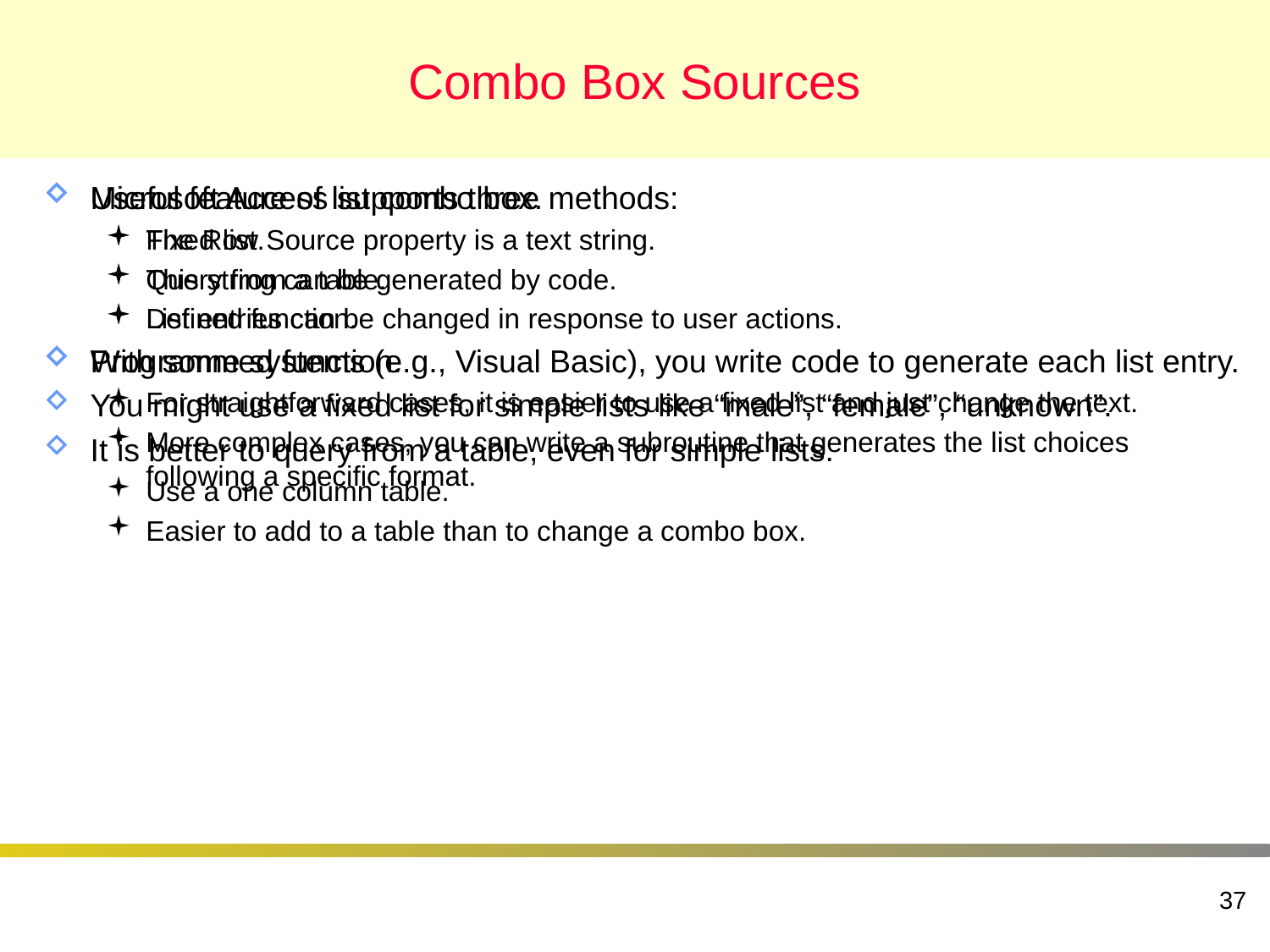

# Combo Box Sources
Microsoft Access supports three methods:
Fixed list.
Query from a table.
Defined function.
With some systems (e.g., Visual Basic), you write code to generate each list entry.
You might use a fixed list for simple lists like “male”, “female”, “unknown”.
It is better to query from a table, even for simple lists.
Use a one column table.
Easier to add to a table than to change a combo box.
Useful feature of list combo box.
The Row Source property is a text string.
This string can be generated by code.
List entries can be changed in response to user actions.
Programmed function.
For straightforward cases, it is easier to use a fixed list and just change the text.
More complex cases, you can write a subroutine that generates the list choices following a specific format.
37